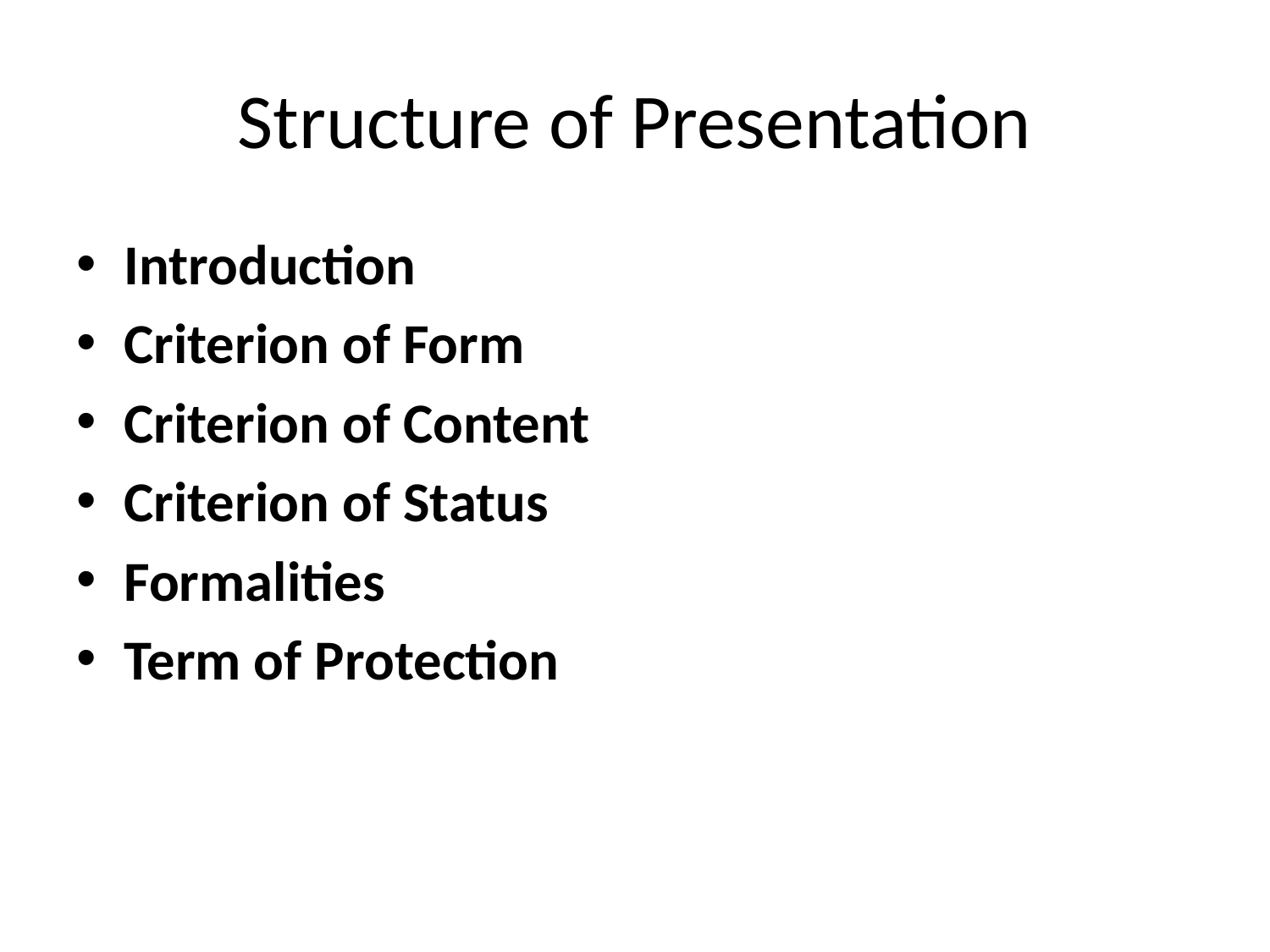

# Structure of Presentation
Introduction
Criterion of Form
Criterion of Content
Criterion of Status
Formalities
Term of Protection